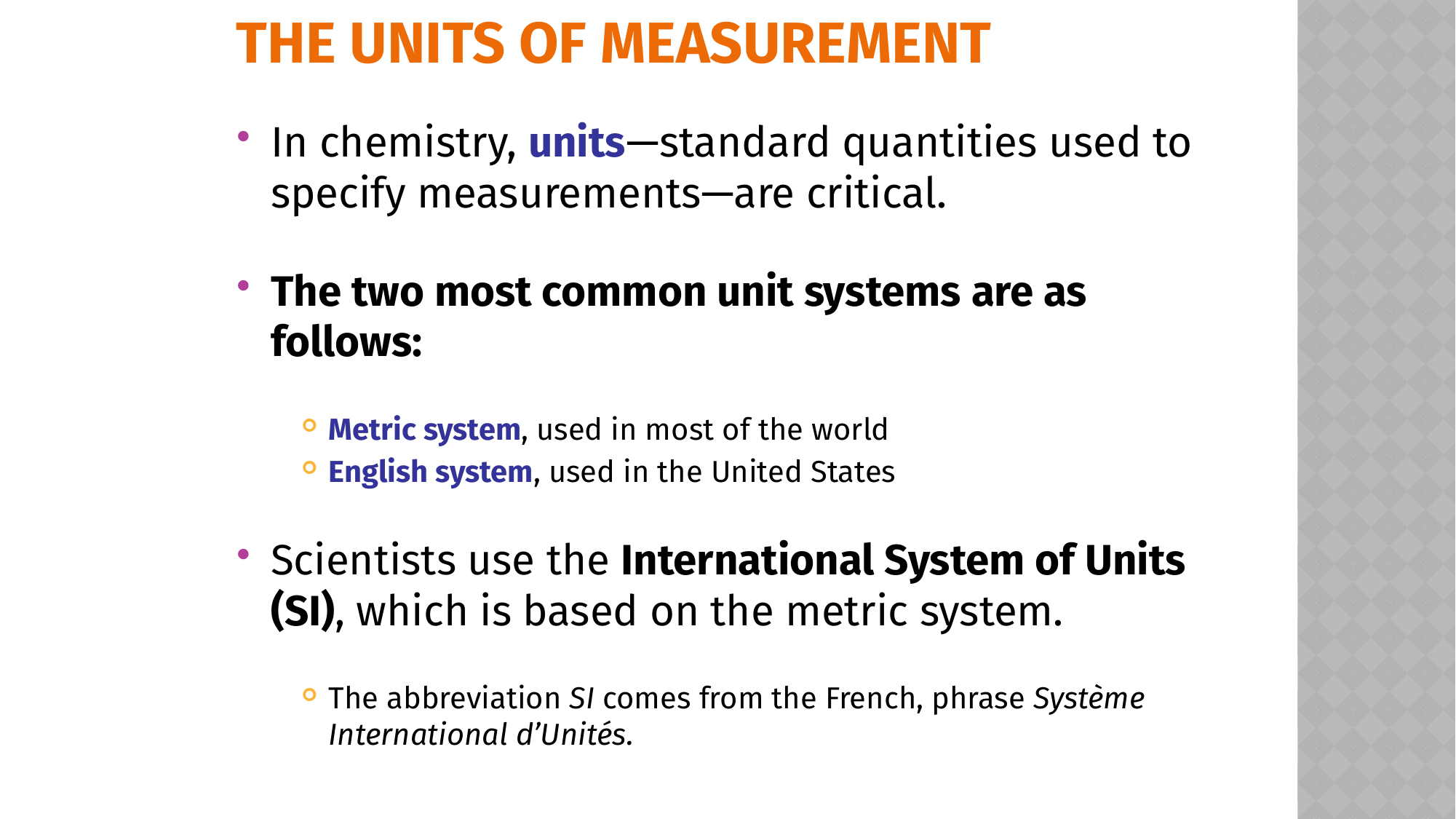

# The Units of Measurement
In chemistry, units—standard quantities used to specify measurements—are critical.

The two most common unit systems are as follows:

Metric system, used in most of the world
English system, used in the United States

Scientists use the International System of Units (SI), which is based on the metric system.

The abbreviation SI comes from the French, phrase Système International d’Unités.